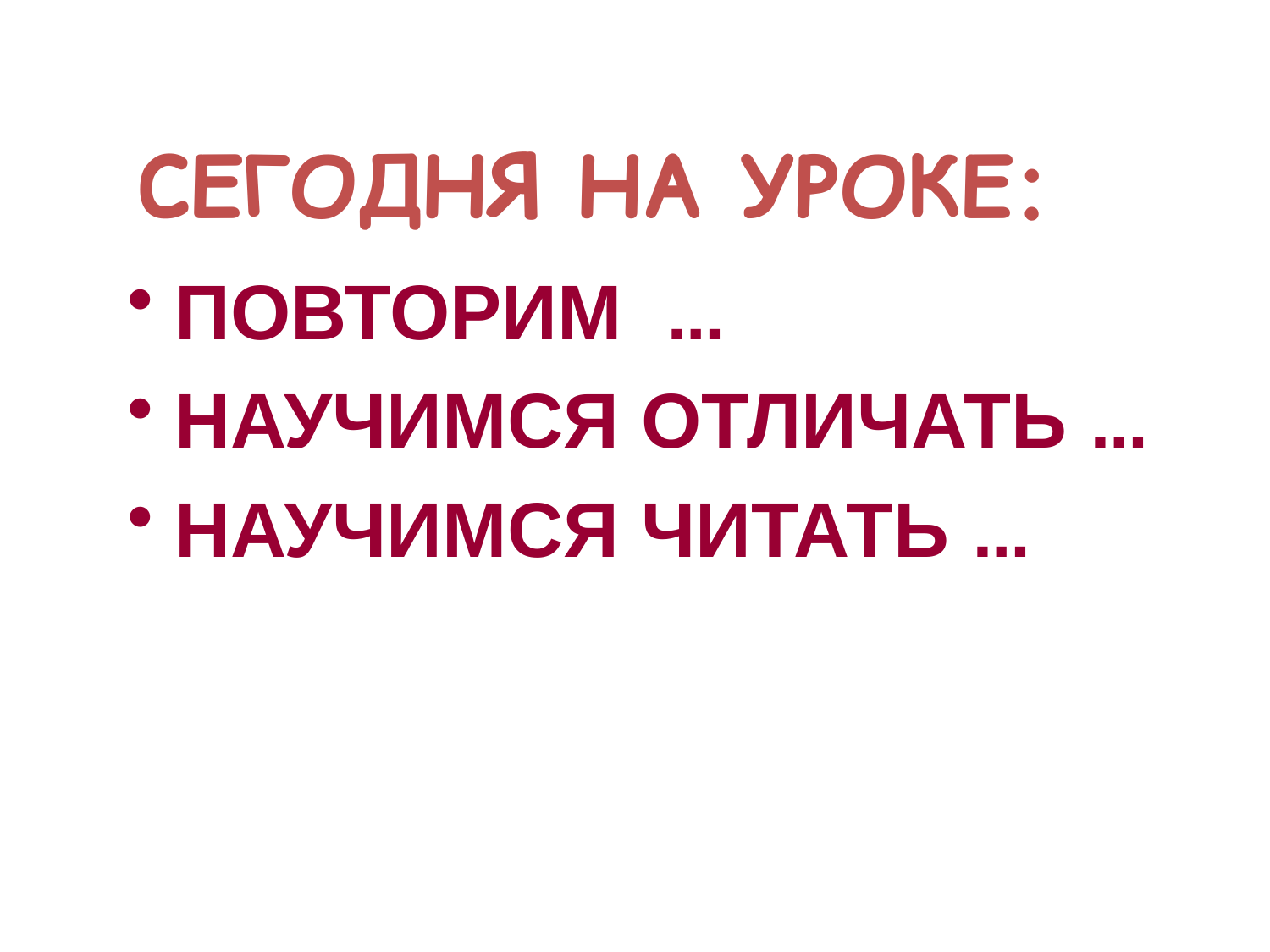

СЕГОДНЯ НА УРОКЕ:
ПОВТОРИМ  …
НАУЧИМСЯ ОТЛИЧАТЬ …
НАУЧИМСЯ ЧИТАТЬ …